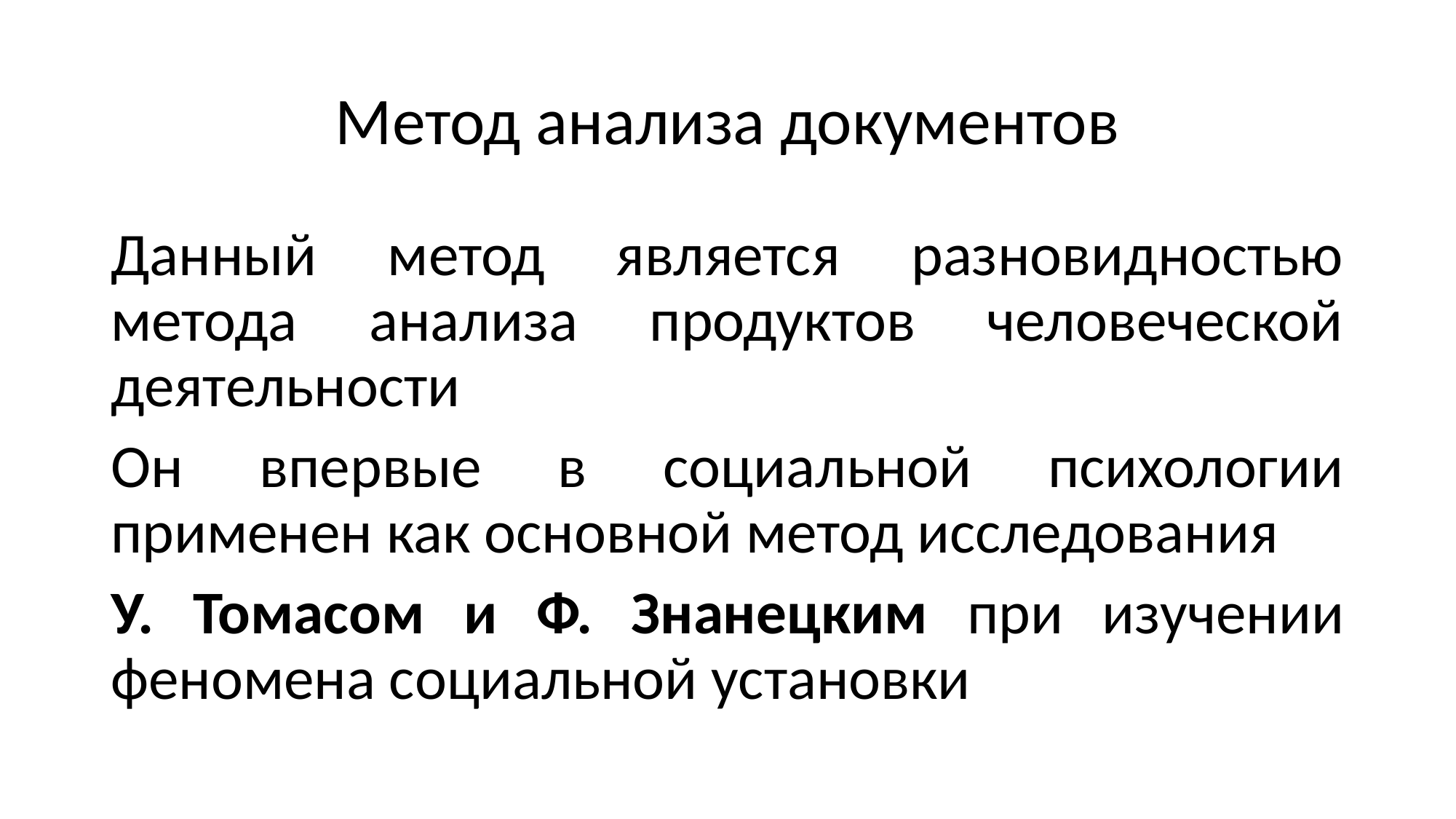

# Метод анализа документов
Данный метод является разновидностью метода анализа продуктов человеческой деятельности
Он впервые в социальной психологии применен как основной метод исследования
У. Томасом и Ф. Знанецким при изучении феномена социальной установки